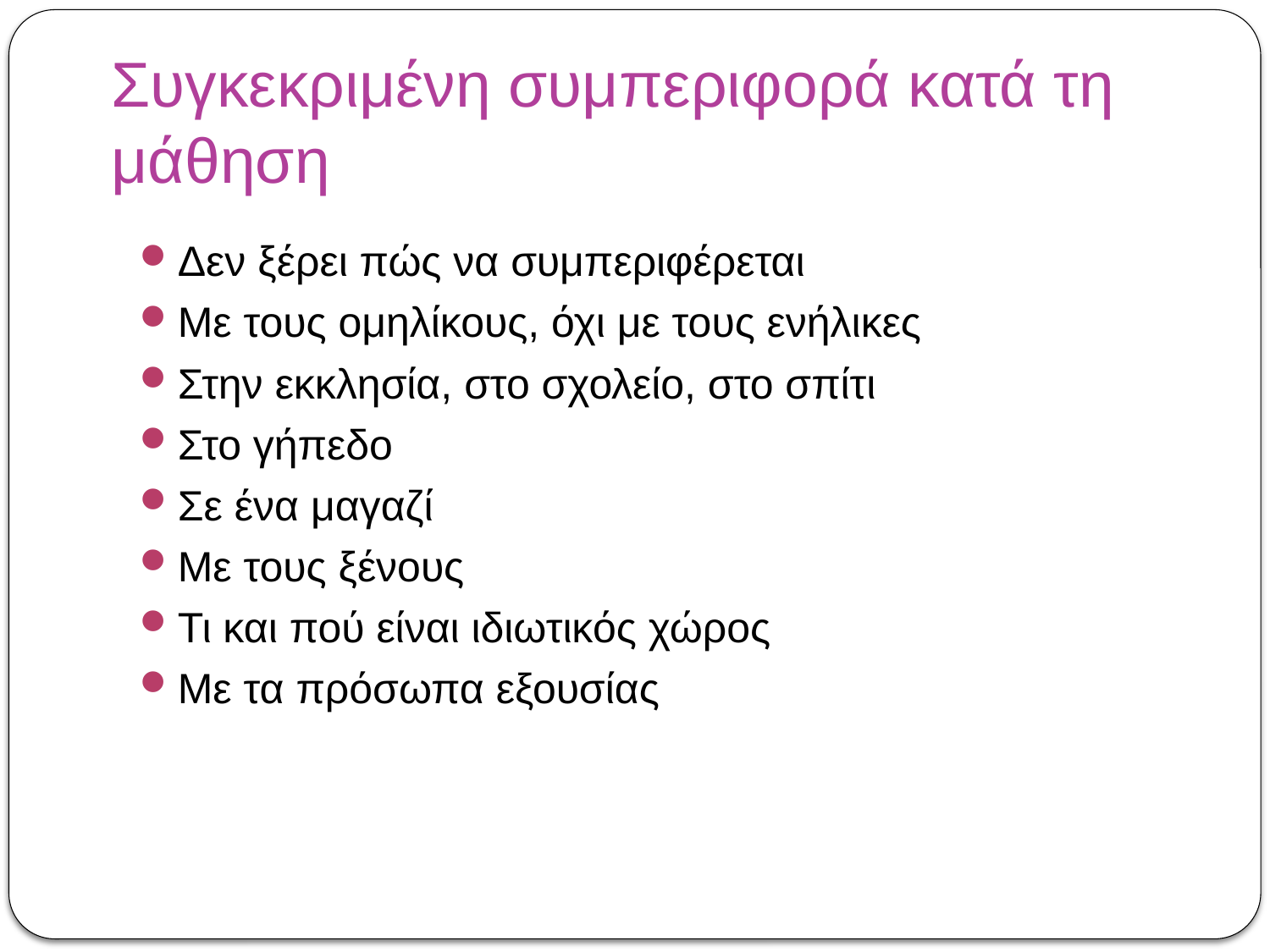

# Συγκεκριμένη συμπεριφορά κατά τη μάθηση
Δεν ξέρει πώς να συμπεριφέρεται
Με τους ομηλίκους, όχι με τους ενήλικες
Στην εκκλησία, στο σχολείο, στο σπίτι
Στο γήπεδο
Σε ένα μαγαζί
Με τους ξένους
Τι και πού είναι ιδιωτικός χώρος
Με τα πρόσωπα εξουσίας